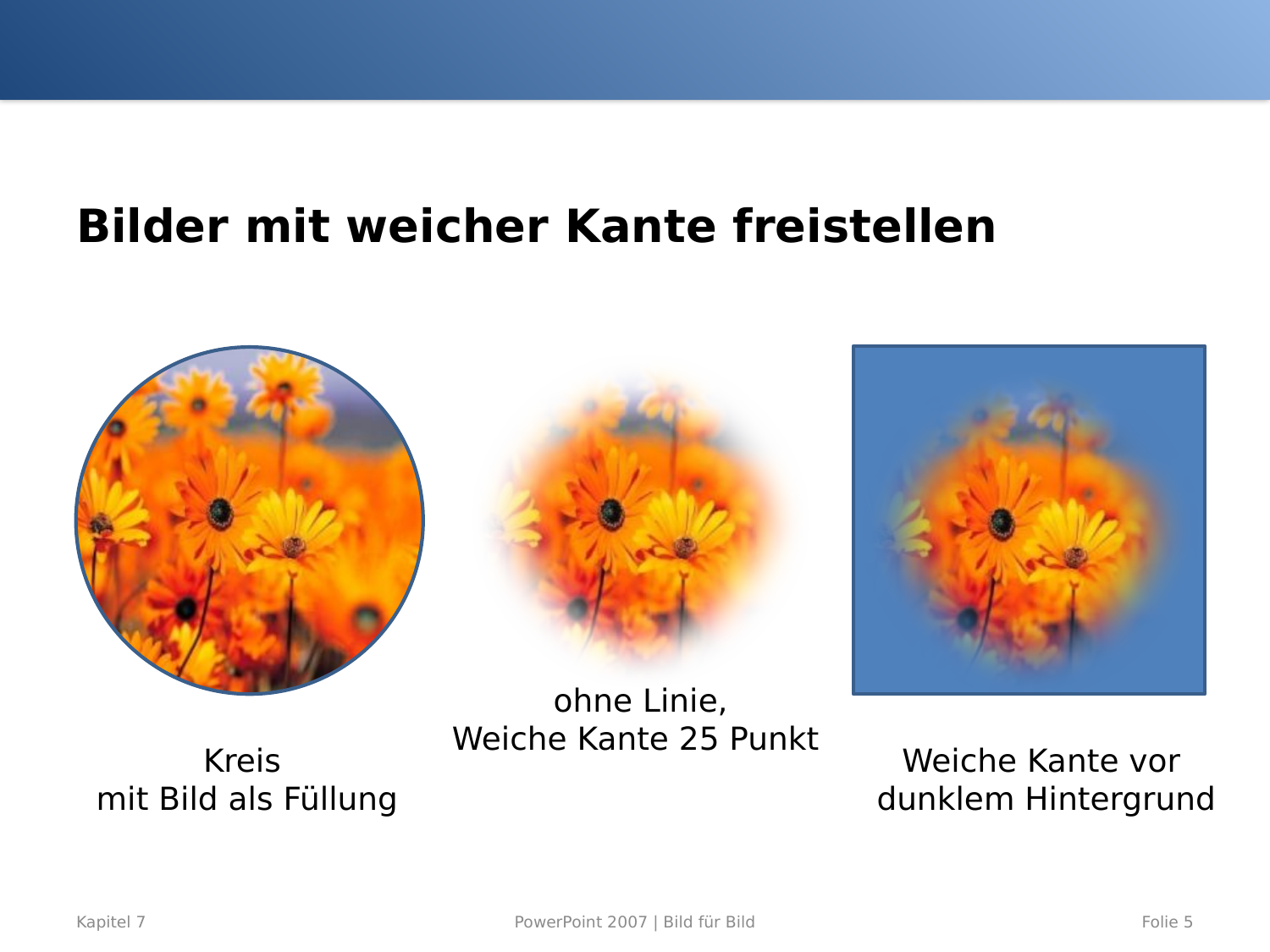

# Bilder mit weicher Kante freistellen

ohne Linie,
Weiche Kante 25 Punkt
Kreis
mit Bild als Füllung
Weiche Kante vor
dunklem Hintergrund
PowerPoint 2007 | Bild für Bild
Kapitel 7
Folie 5